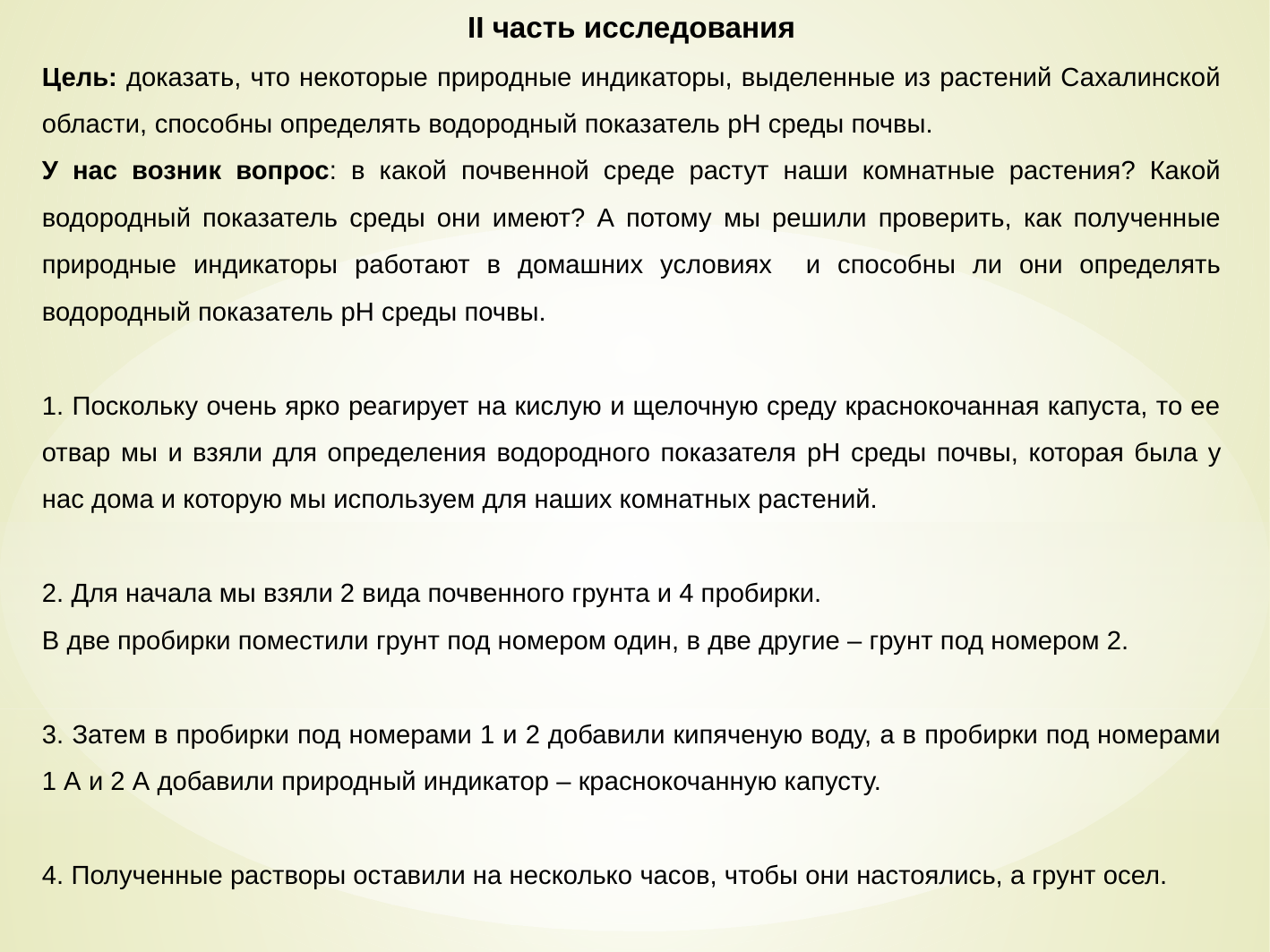

II часть исследования
Цель: доказать, что некоторые природные индикаторы, выделенные из растений Сахалинской области, способны определять водородный показатель pH среды почвы.
У нас возник вопрос: в какой почвенной среде растут наши комнатные растения? Какой водородный показатель среды они имеют? А потому мы решили проверить, как полученные природные индикаторы работают в домашних условиях  и способны ли они определять водородный показатель pH среды почвы.

 Поскольку очень ярко реагирует на кислую и щелочную среду краснокочанная капуста, то ее отвар мы и взяли для определения водородного показателя pH среды почвы, которая была у нас дома и которую мы используем для наших комнатных растений.

2. Для начала мы взяли 2 вида почвенного грунта и 4 пробирки.
В две пробирки поместили грунт под номером один, в две другие – грунт под номером 2.

3. Затем в пробирки под номерами 1 и 2 добавили кипяченую воду, а в пробирки под номерами 1 А и 2 А добавили природный индикатор – краснокочанную капусту.

4. Полученные растворы оставили на несколько часов, чтобы они настоялись, а грунт осел.